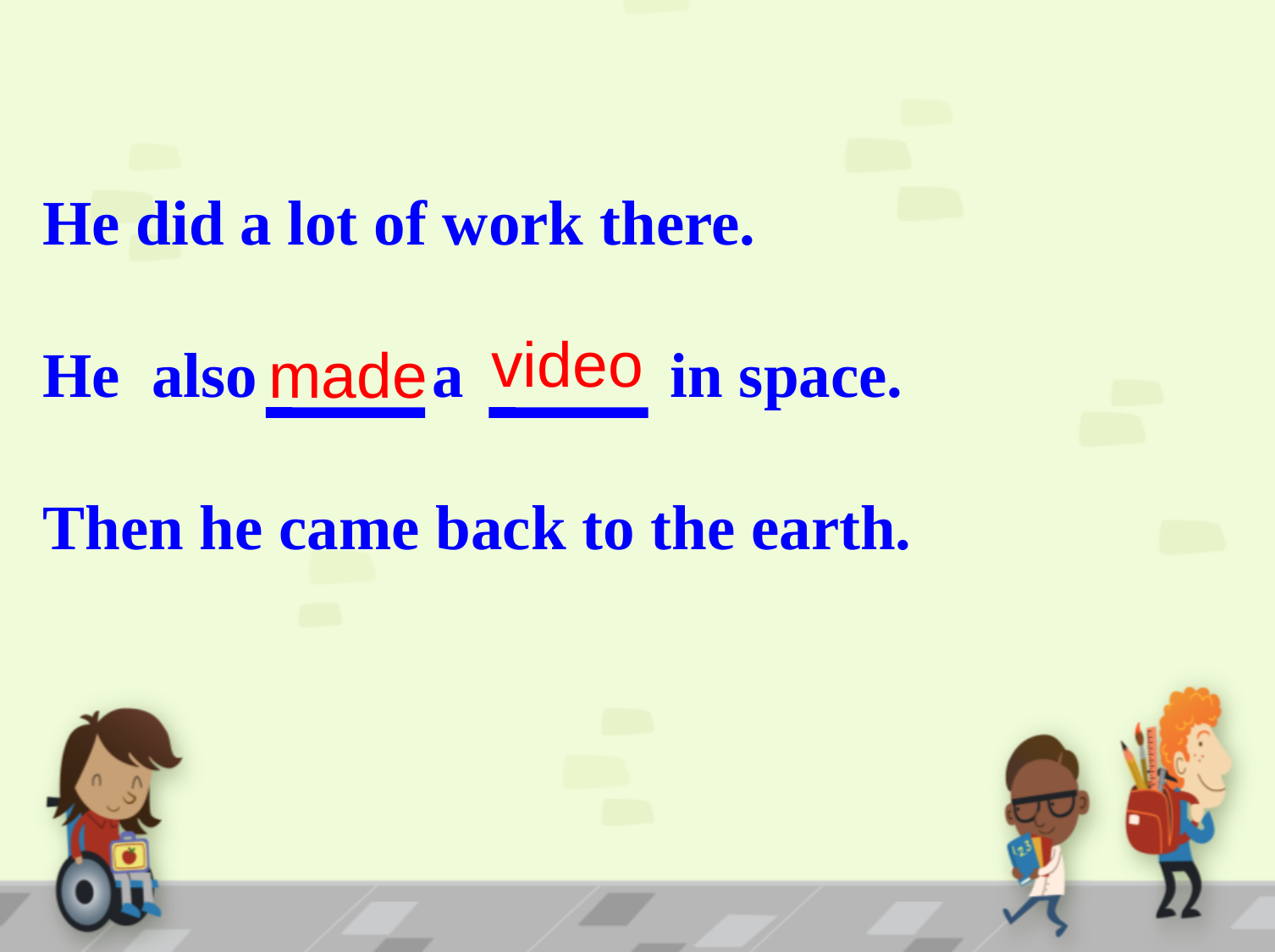

He did a lot of work there.

He  also           a             in space.

Then he came back to the earth.
video
made